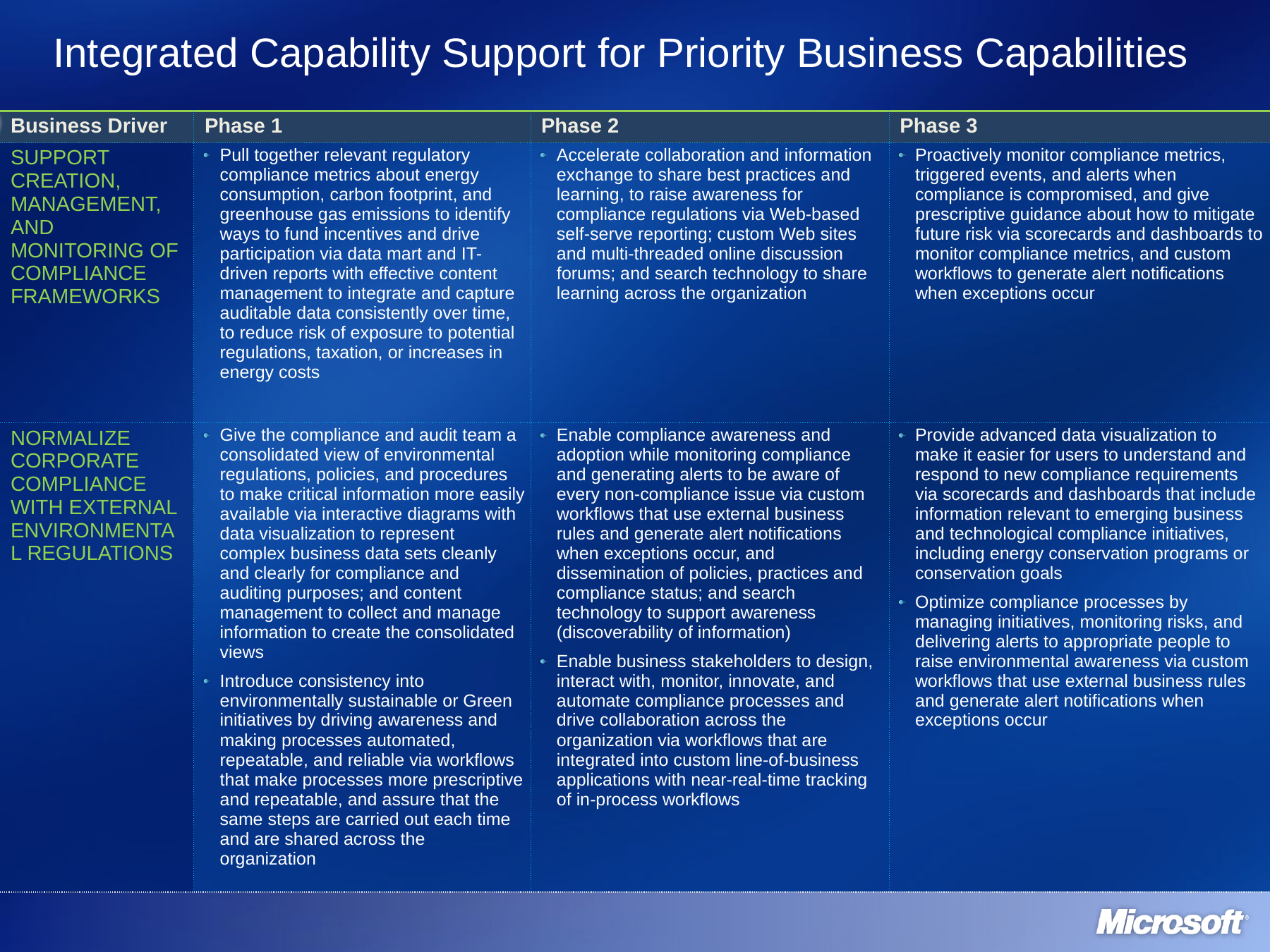

Note to presenter:
This is a template.
Prune, add, and prioritize per BDM and TDM feedback.
Ensure consistency with the “Business Discussion Guide” and the “Capability Discussion Guide”.
# Integrated Capability Support for Priority Business Capabilities
| Business Driver | Phase 1 | Phase 2 | Phase 3 |
| --- | --- | --- | --- |
| SUPPORT CREATION, MANAGEMENT, AND MONITORING OF COMPLIANCE FRAMEWORKS | Pull together relevant regulatory compliance metrics about energy consumption, carbon footprint, and greenhouse gas emissions to identify ways to fund incentives and drive participation via data mart and IT-driven reports with effective content management to integrate and capture auditable data consistently over time, to reduce risk of exposure to potential regulations, taxation, or increases in energy costs | Accelerate collaboration and information exchange to share best practices and learning, to raise awareness for compliance regulations via Web-based self-serve reporting; custom Web sites and multi-threaded online discussion forums; and search technology to share learning across the organization | Proactively monitor compliance metrics, triggered events, and alerts when compliance is compromised, and give prescriptive guidance about how to mitigate future risk via scorecards and dashboards to monitor compliance metrics, and custom workflows to generate alert notifications when exceptions occur |
| NORMALIZE CORPORATE COMPLIANCE WITH EXTERNAL ENVIRONMENTAL REGULATIONS | Give the compliance and audit team a consolidated view of environmental regulations, policies, and procedures to make critical information more easily available via interactive diagrams with data visualization to represent complex business data sets cleanly and clearly for compliance and auditing purposes; and content management to collect and manage information to create the consolidated views Introduce consistency into environmentally sustainable or Green initiatives by driving awareness and making processes automated, repeatable, and reliable via workflows that make processes more prescriptive and repeatable, and assure that the same steps are carried out each time and are shared across the organization | Enable compliance awareness and adoption while monitoring compliance and generating alerts to be aware of every non-compliance issue via custom workflows that use external business rules and generate alert notifications when exceptions occur, and dissemination of policies, practices and compliance status; and search technology to support awareness (discoverability of information) Enable business stakeholders to design, interact with, monitor, innovate, and automate compliance processes and drive collaboration across the organization via workflows that are integrated into custom line-of-business applications with near-real-time tracking of in-process workflows | Provide advanced data visualization to make it easier for users to understand and respond to new compliance requirements via scorecards and dashboards that include information relevant to emerging business and technological compliance initiatives, including energy conservation programs or conservation goals Optimize compliance processes by managing initiatives, monitoring risks, and delivering alerts to appropriate people to raise environmental awareness via custom workflows that use external business rules and generate alert notifications when exceptions occur |